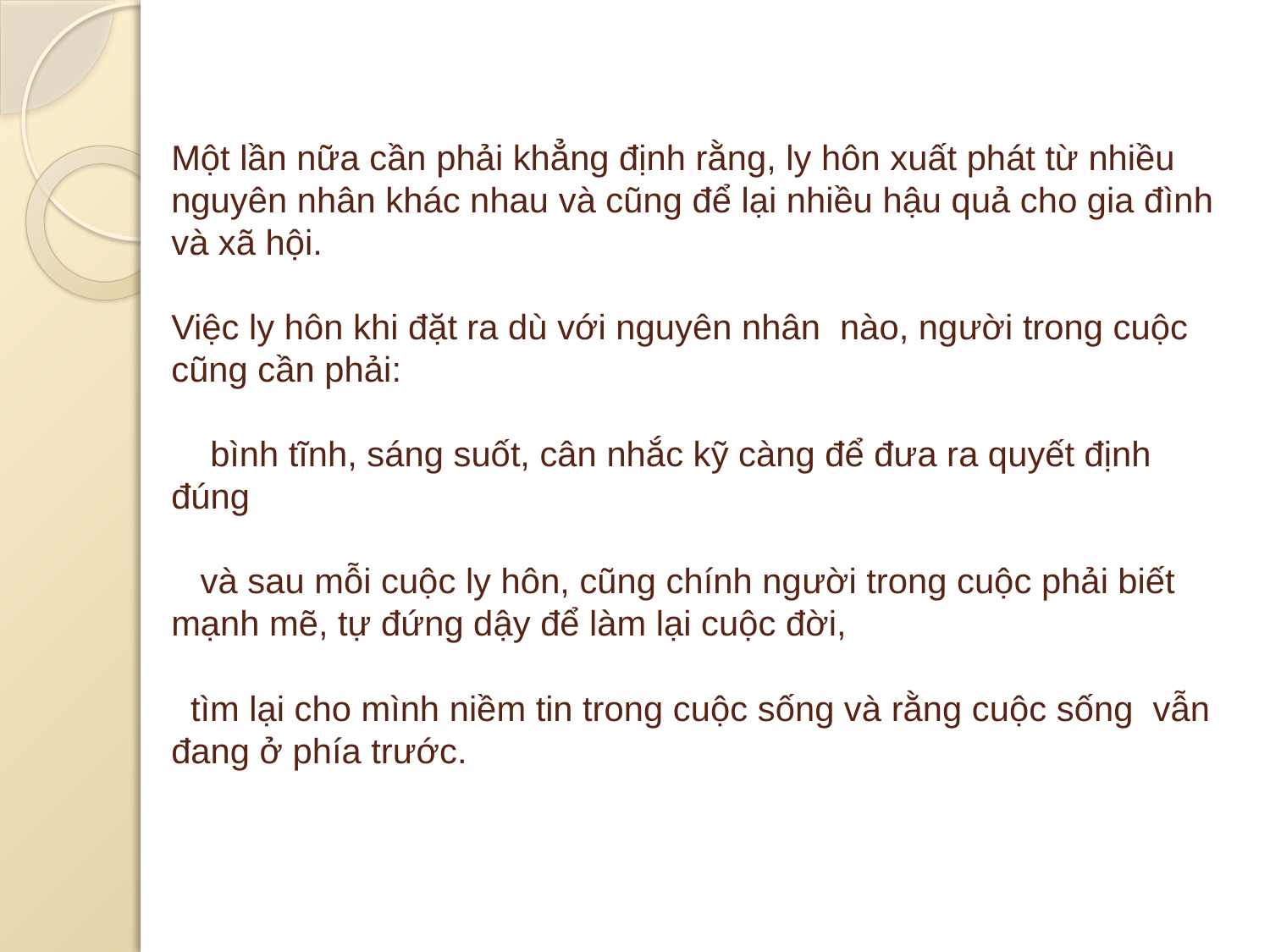

# Một lần nữa cần phải khẳng định rằng, ly hôn xuất phát từ nhiều nguyên nhân khác nhau và cũng để lại nhiều hậu quả cho gia đình và xã hội. Việc ly hôn khi đặt ra dù với nguyên nhân  nào, người trong cuộc cũng cần phải: bình tĩnh, sáng suốt, cân nhắc kỹ càng để đưa ra quyết định đúng và sau mỗi cuộc ly hôn, cũng chính người trong cuộc phải biết mạnh mẽ, tự đứng dậy để làm lại cuộc đời, tìm lại cho mình niềm tin trong cuộc sống và rằng cuộc sống  vẫn đang ở phía trước.